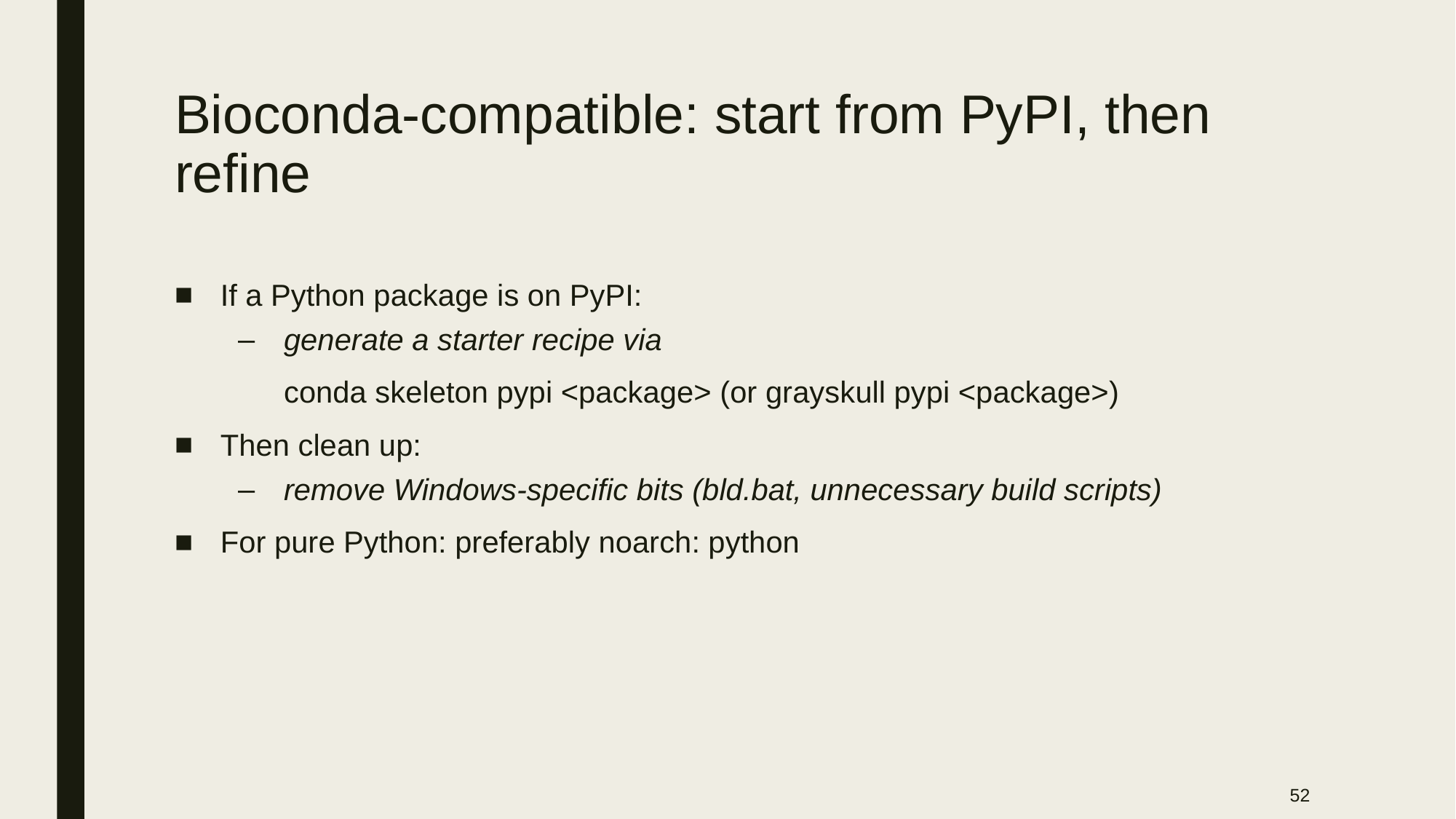

# Bioconda-compatible: start from PyPI, then refine
If a Python package is on PyPI:
generate a starter recipe via
	conda skeleton pypi <package> (or grayskull pypi <package>)
Then clean up:
remove Windows-specific bits (bld.bat, unnecessary build scripts)
For pure Python: preferably noarch: python
52